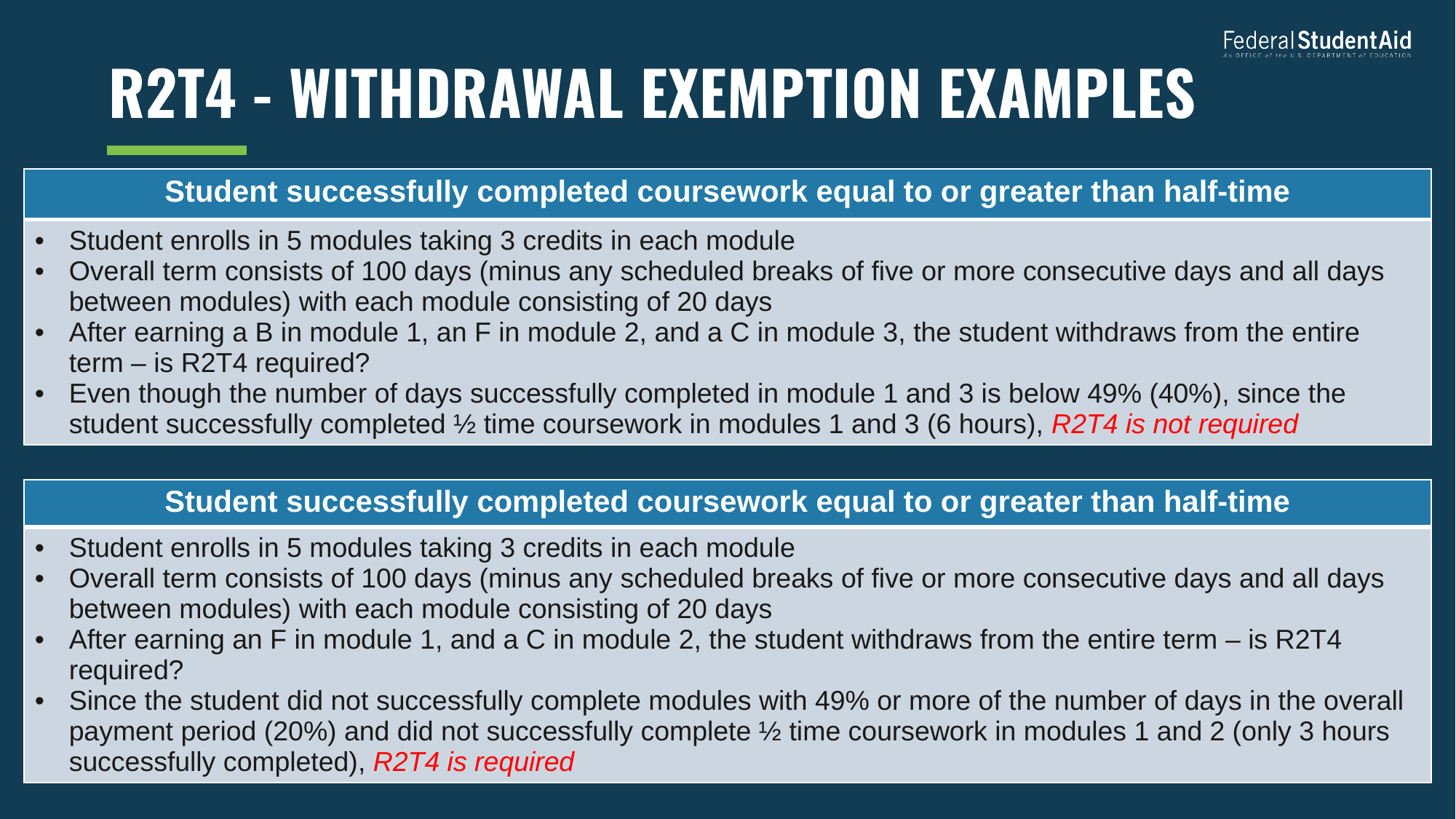

# R2T4 - Withdrawal Exemption examples
| Student successfully completed coursework equal to or greater than half-time |
| --- |
| Student enrolls in 5 modules taking 3 credits in each module Overall term consists of 100 days (minus any scheduled breaks of five or more consecutive days and all days between modules) with each module consisting of 20 days After earning a B in module 1, an F in module 2, and a C in module 3, the student withdraws from the entire term – is R2T4 required? Even though the number of days successfully completed in module 1 and 3 is below 49% (40%), since the student successfully completed ½ time coursework in modules 1 and 3 (6 hours), R2T4 is not required |
| Student successfully completed coursework equal to or greater than half-time |
| --- |
| Student enrolls in 5 modules taking 3 credits in each module Overall term consists of 100 days (minus any scheduled breaks of five or more consecutive days and all days between modules) with each module consisting of 20 days After earning an F in module 1, and a C in module 2, the student withdraws from the entire term – is R2T4 required? Since the student did not successfully complete modules with 49% or more of the number of days in the overall payment period (20%) and did not successfully complete ½ time coursework in modules 1 and 2 (only 3 hours successfully completed), R2T4 is required |
52